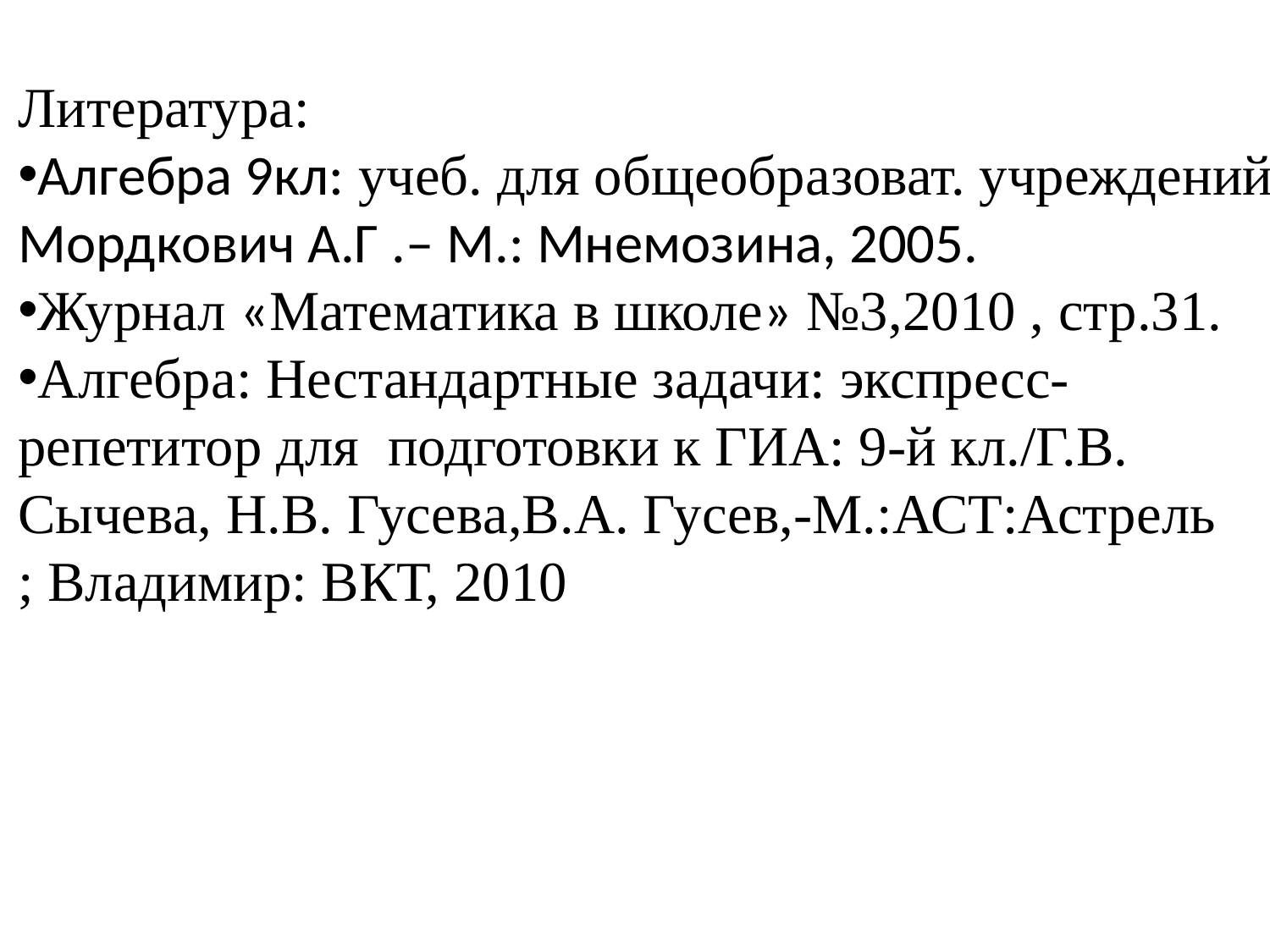

Литература:
Алгебра 9кл: учеб. для общеобразоват. учреждений/
Мордкович А.Г .– М.: Мнемозина, 2005.
Журнал «Математика в школе» №3,2010 , стр.31.
Алгебра: Нестандартные задачи: экспресс-
репетитор для  подготовки к ГИА: 9-й кл./Г.В.
Сычева, Н.В. Гусева,В.А. Гусев,-М.:АСТ:Астрель
; Владимир: ВКТ, 2010